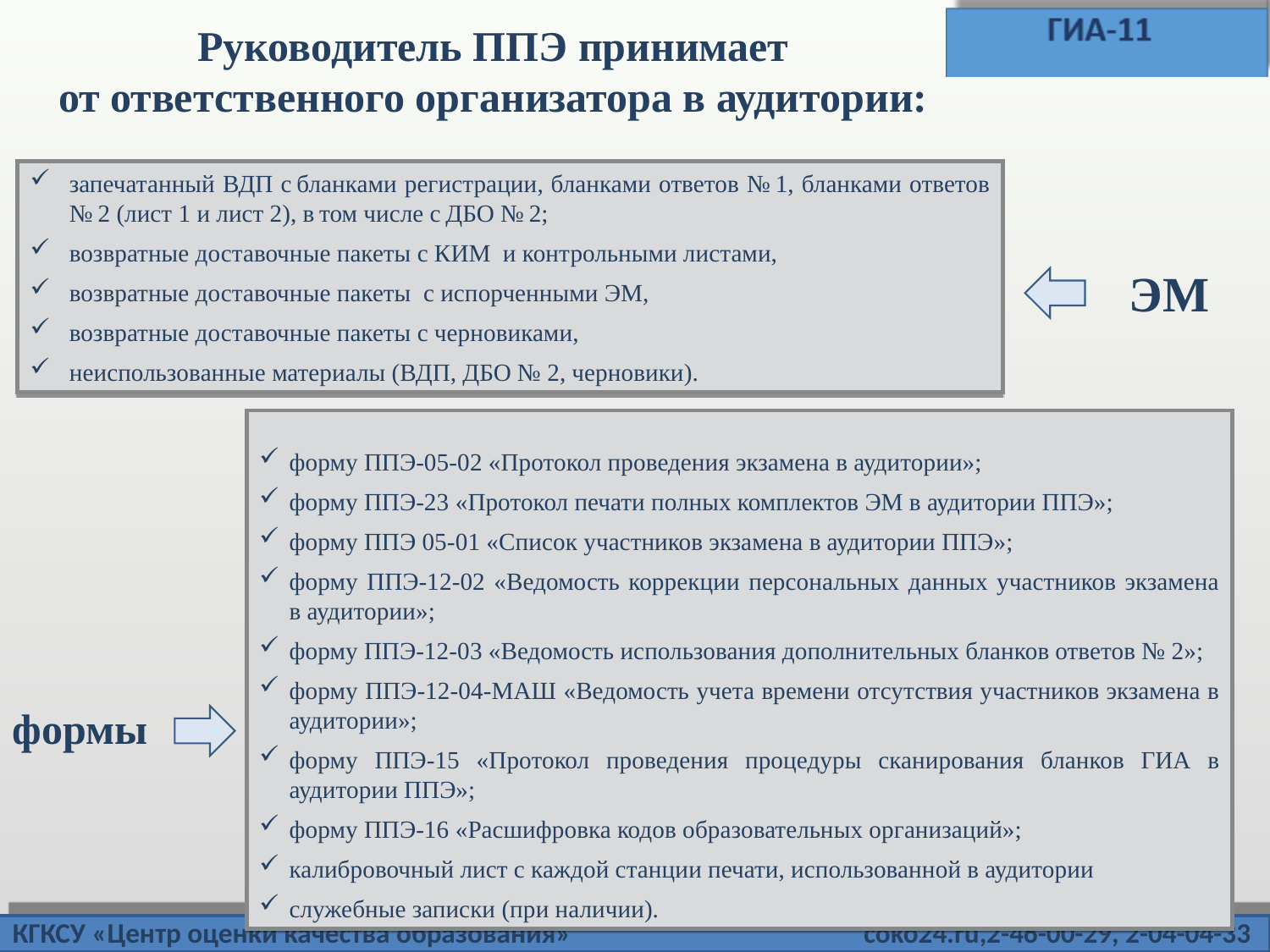

Руководитель ППЭ принимает
от ответственного организатора в аудитории:
запечатанный ВДП с бланками регистрации, бланками ответов № 1, бланками ответов № 2 (лист 1 и лист 2), в том числе с ДБО № 2;
возвратные доставочные пакеты с КИМ  и контрольными листами,
возвратные доставочные пакеты  с испорченными ЭМ,
возвратные доставочные пакеты с черновиками,
неиспользованные материалы (ВДП, ДБО № 2, черновики).
ЭМ

форму ППЭ-05-02 «Протокол проведения экзамена в аудитории»;
форму ППЭ-23 «Протокол печати полных комплектов ЭМ в аудитории ППЭ»;
форму ППЭ 05-01 «Список участников экзамена в аудитории ППЭ»;
форму ППЭ-12-02 «Ведомость коррекции персональных данных участников экзамена в аудитории»;
форму ППЭ-12-03 «Ведомость использования дополнительных бланков ответов № 2»;
форму ППЭ-12-04-МАШ «Ведомость учета времени отсутствия участников экзамена в аудитории»;
форму ППЭ-15 «Протокол проведения процедуры сканирования бланков ГИА в аудитории ППЭ»;
форму ППЭ-16 «Расшифровка кодов образовательных организаций»;
калибровочный лист с каждой станции печати, использованной в аудитории
служебные записки (при наличии).
формы